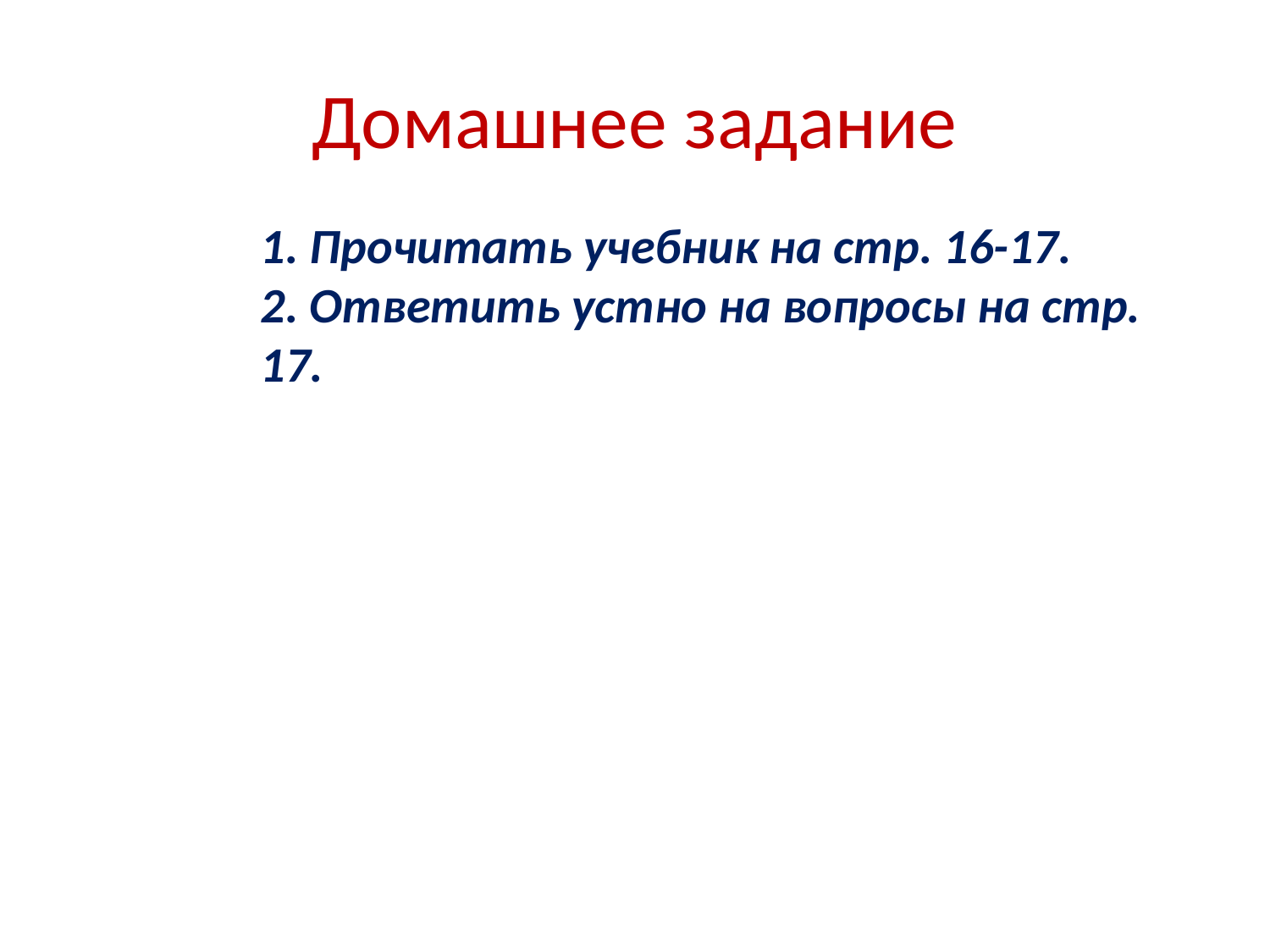

# Домашнее задание
1. Прочитать учебник на стр. 16-17.
2. Ответить устно на вопросы на стр. 17.